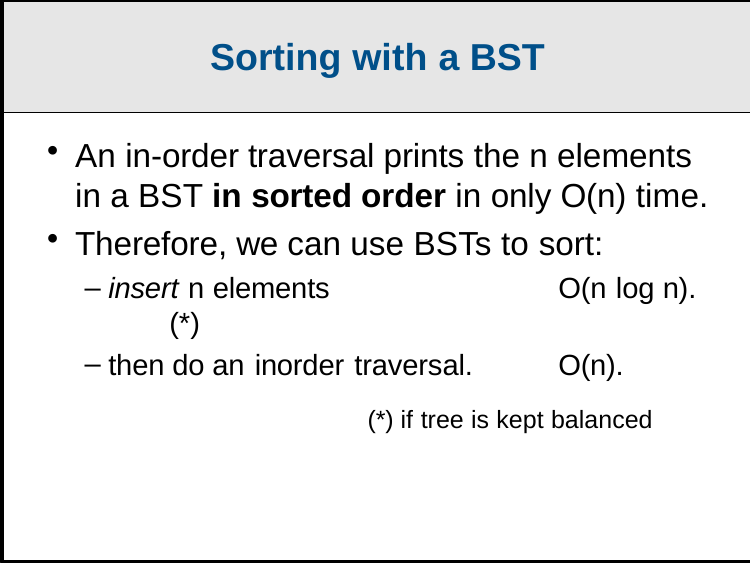

Sorting with a BST
An in-order traversal prints the n elements  in a BST in sorted order in only O(n) time.
Therefore, we can use BSTs to sort:
insert n elements	O(n log n).	(*)
then do an inorder traversal.	O(n).
(*) if tree is kept balanced